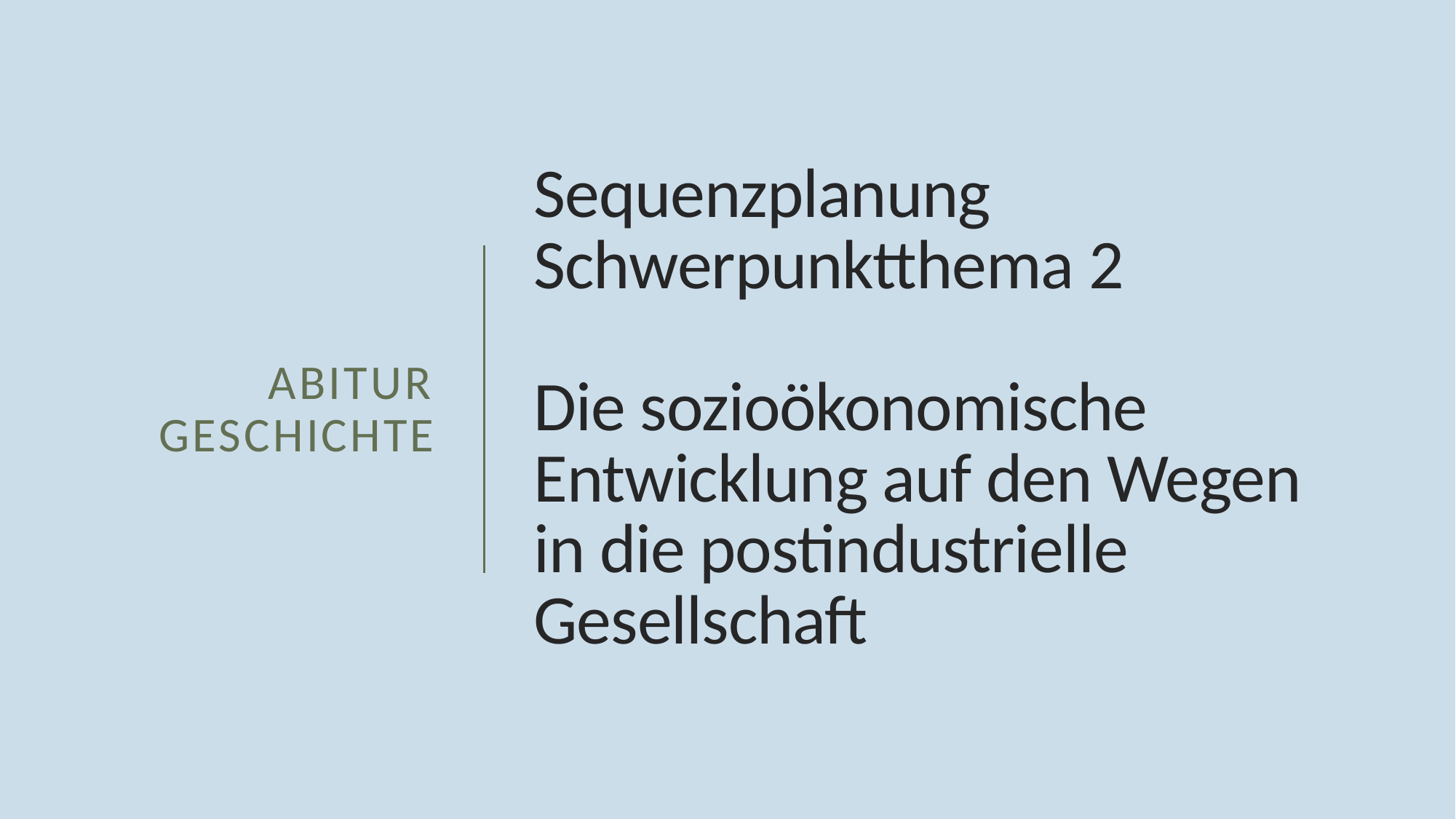

Abitur Geschichte
# Sequenzplanung Schwerpunktthema 2 Die sozioökonomische Entwicklung auf den Wegen in die postindustrielle  Gesellschaft